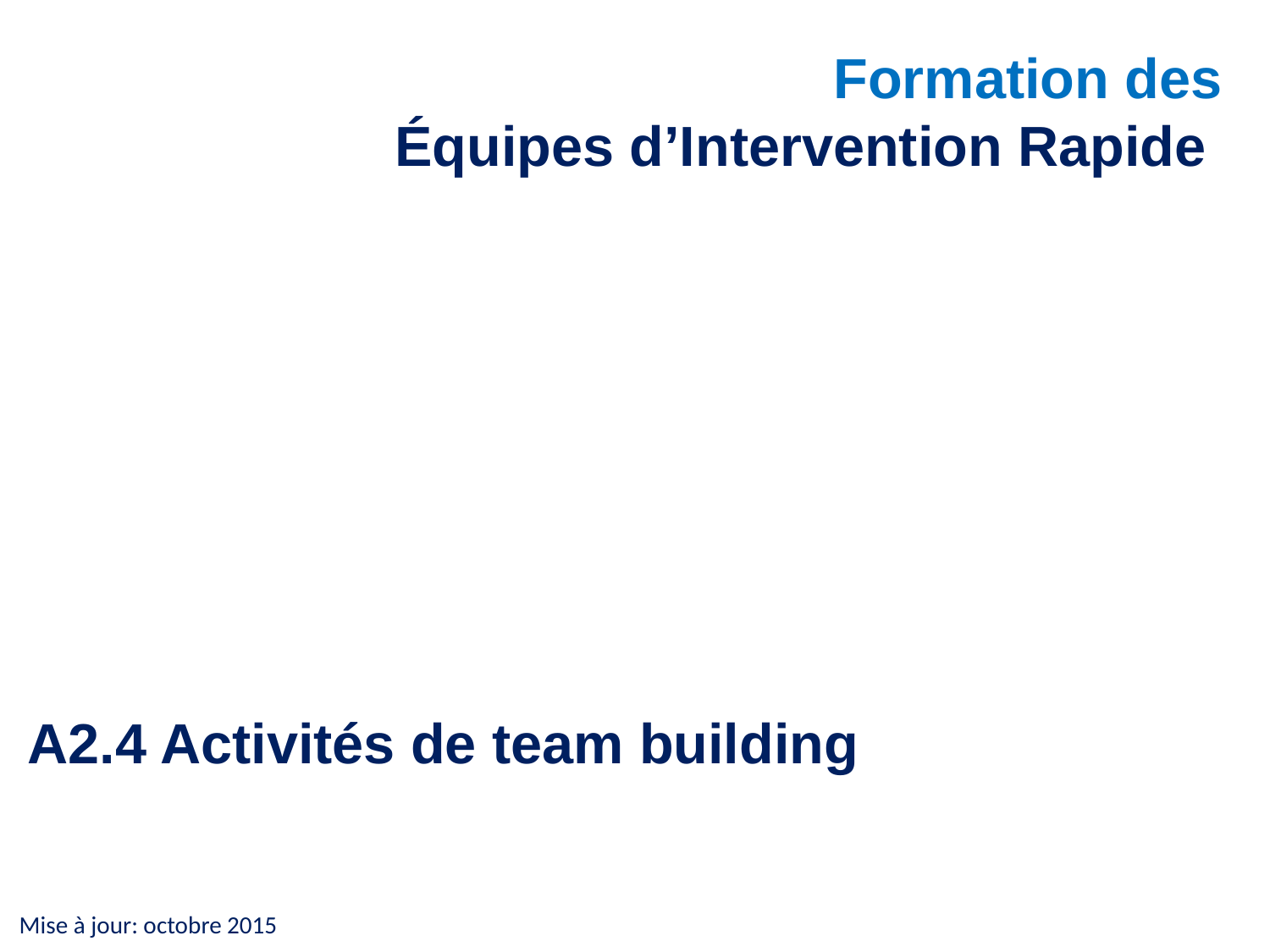

Formation des
Équipes d’Intervention Rapide
# A2.4 Activités de team building
Mise à jour: octobre 2015